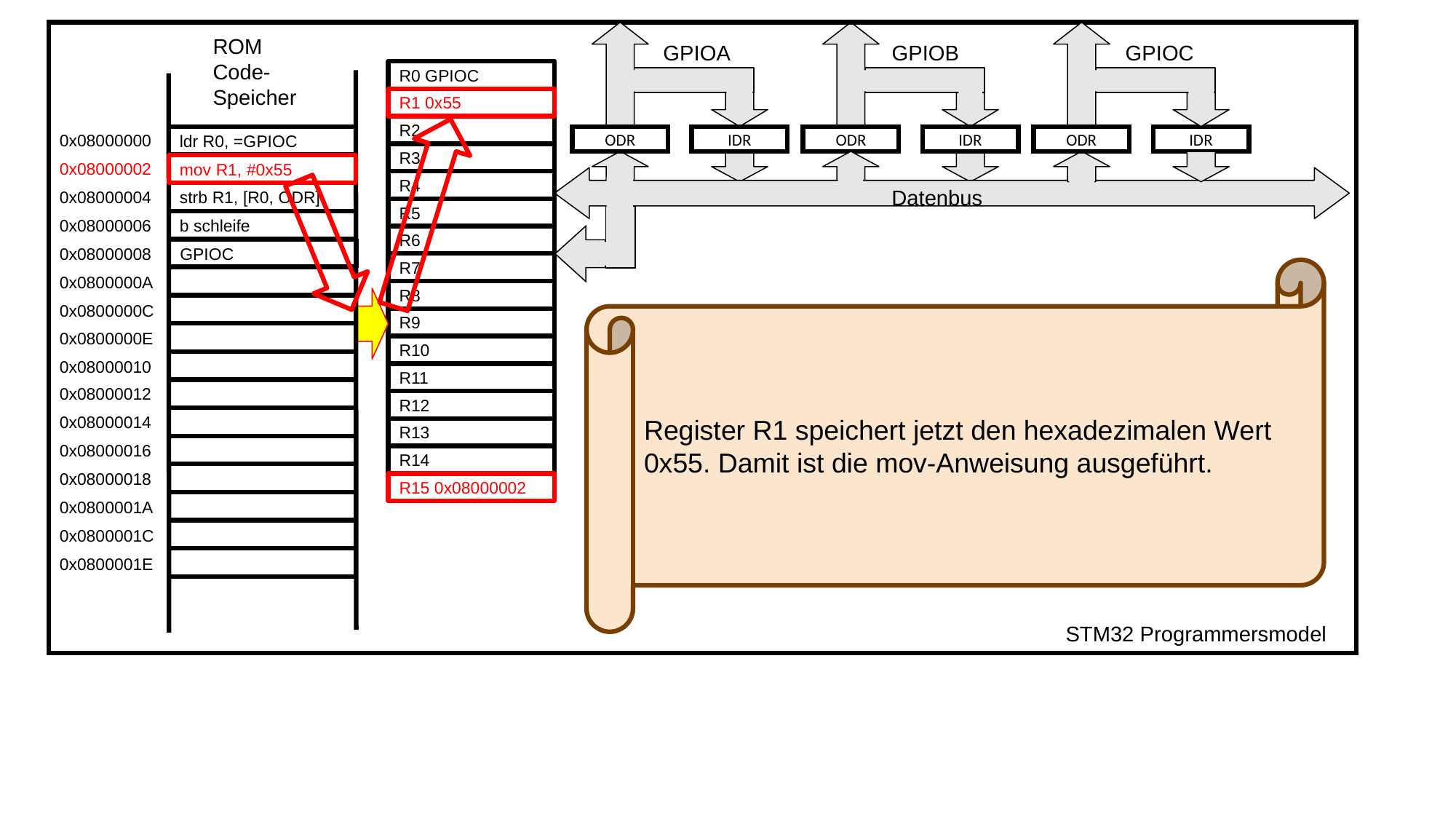

ROM
Code-Speicher

GPIOC
GPIOA
GPIOB
R0 GPIOC

R1 0x55

R2
0x08000000
ODR
ODR
IDR
IDR
ODR
IDR
ldr R0, =GPIOC
R3

0x08000002
mov R1, #0x55

R4
Datenbus

0x08000004
strb R1, [R0, ODR]

R5

b schleife
0x08000006

R6

0x08000008
GPIOC

R7
Register R1 speichert jetzt den hexadezimalen Wert 0x55. Damit ist die mov-Anweisung ausgeführt.

0x0800000A
R8

0x0800000C
R9

0x0800000E
R10

0x08000010
R11
0x08000012

R12
0x08000014

R13

0x08000016
R14

0x08000018
R15 0x08000002

0x0800001A

0x0800001C

0x0800001E
STM32 Programmersmodel